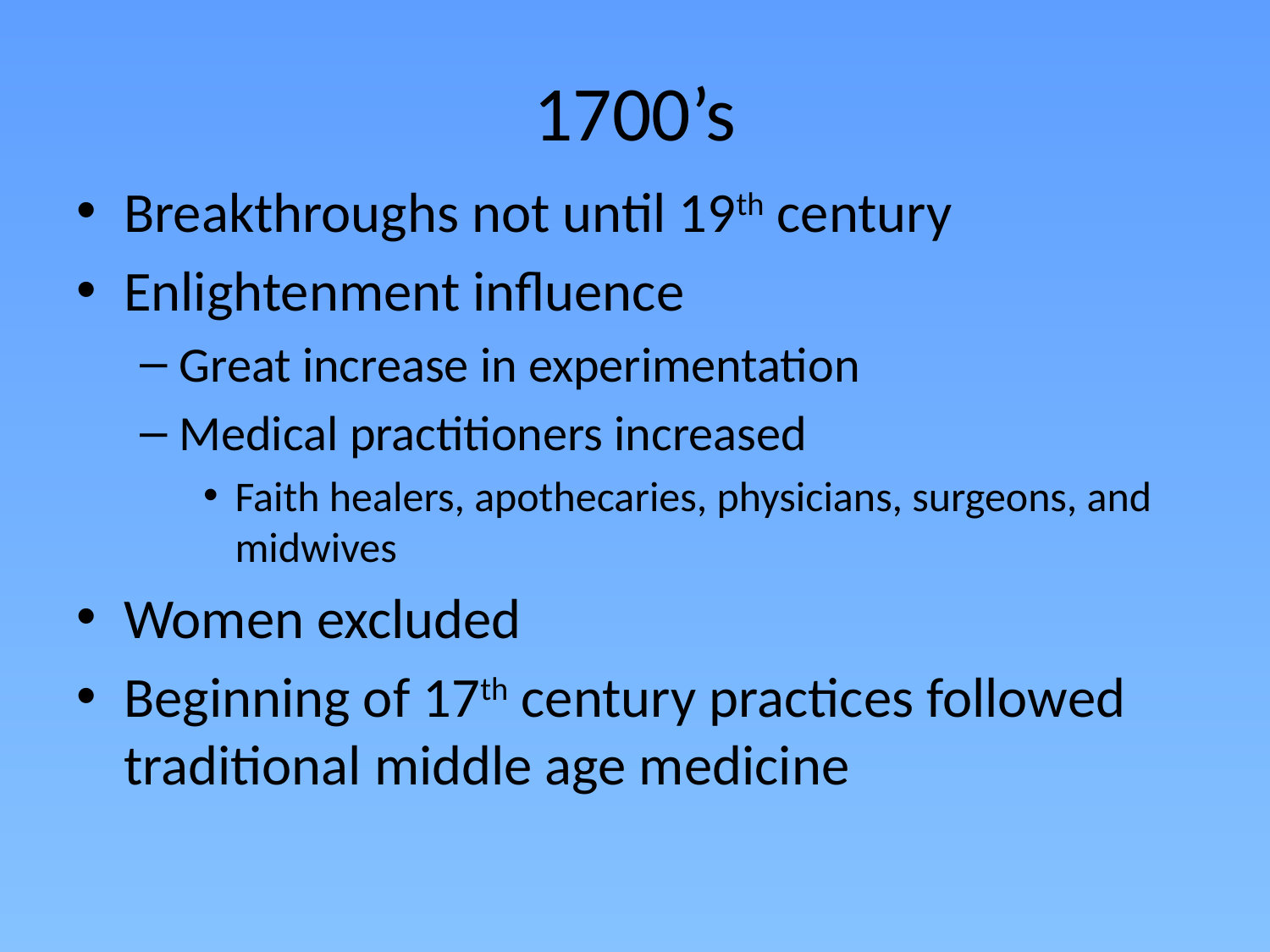

# 1700’s
Breakthroughs not until 19th century
Enlightenment influence
Great increase in experimentation
Medical practitioners increased
Faith healers, apothecaries, physicians, surgeons, and midwives
Women excluded
Beginning of 17th century practices followed traditional middle age medicine